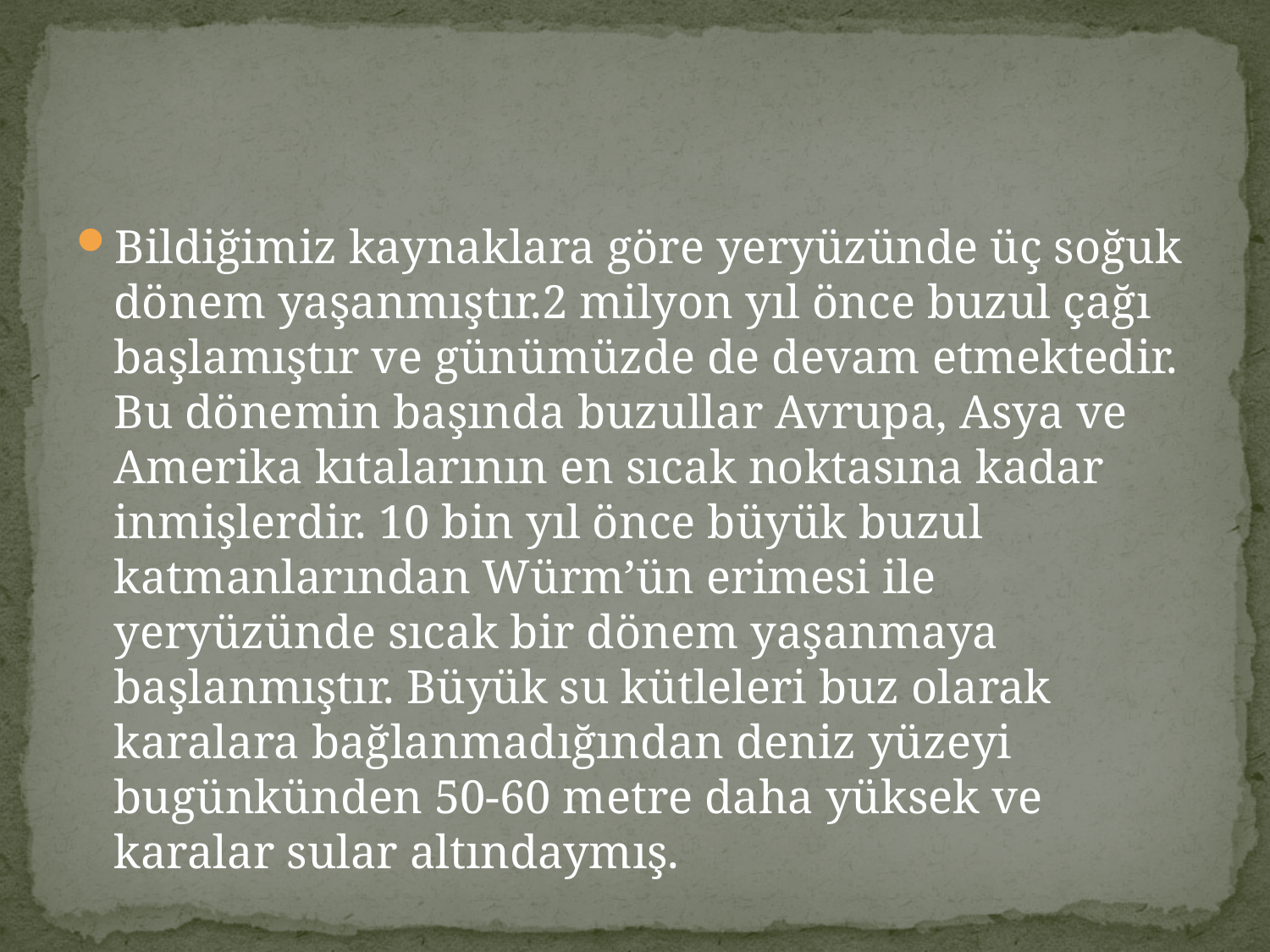

#
Bildiğimiz kaynaklara göre yeryüzünde üç soğuk dönem yaşanmıştır.2 milyon yıl önce buzul çağı başlamıştır ve günümüzde de devam etmektedir. Bu dönemin başında buzullar Avrupa, Asya ve Amerika kıtalarının en sıcak noktasına kadar inmişlerdir. 10 bin yıl önce büyük buzul katmanlarından Würm’ün erimesi ile yeryüzünde sıcak bir dönem yaşanmaya başlanmıştır. Büyük su kütleleri buz olarak karalara bağlanmadığından deniz yüzeyi bugünkünden 50-60 metre daha yüksek ve karalar sular altındaymış.